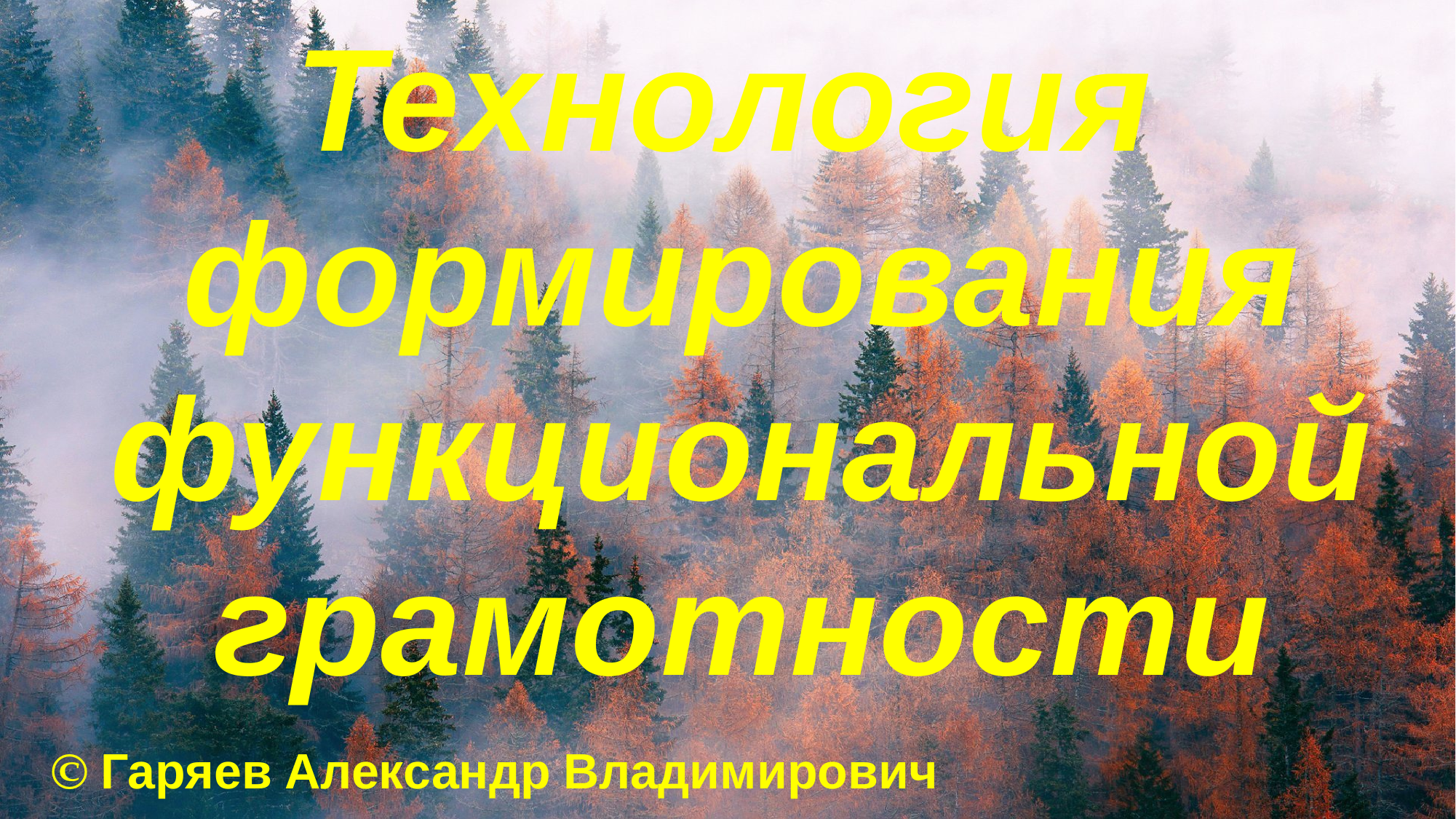

Технология
формирования функциональной грамотности
© Гаряев Александр Владимирович